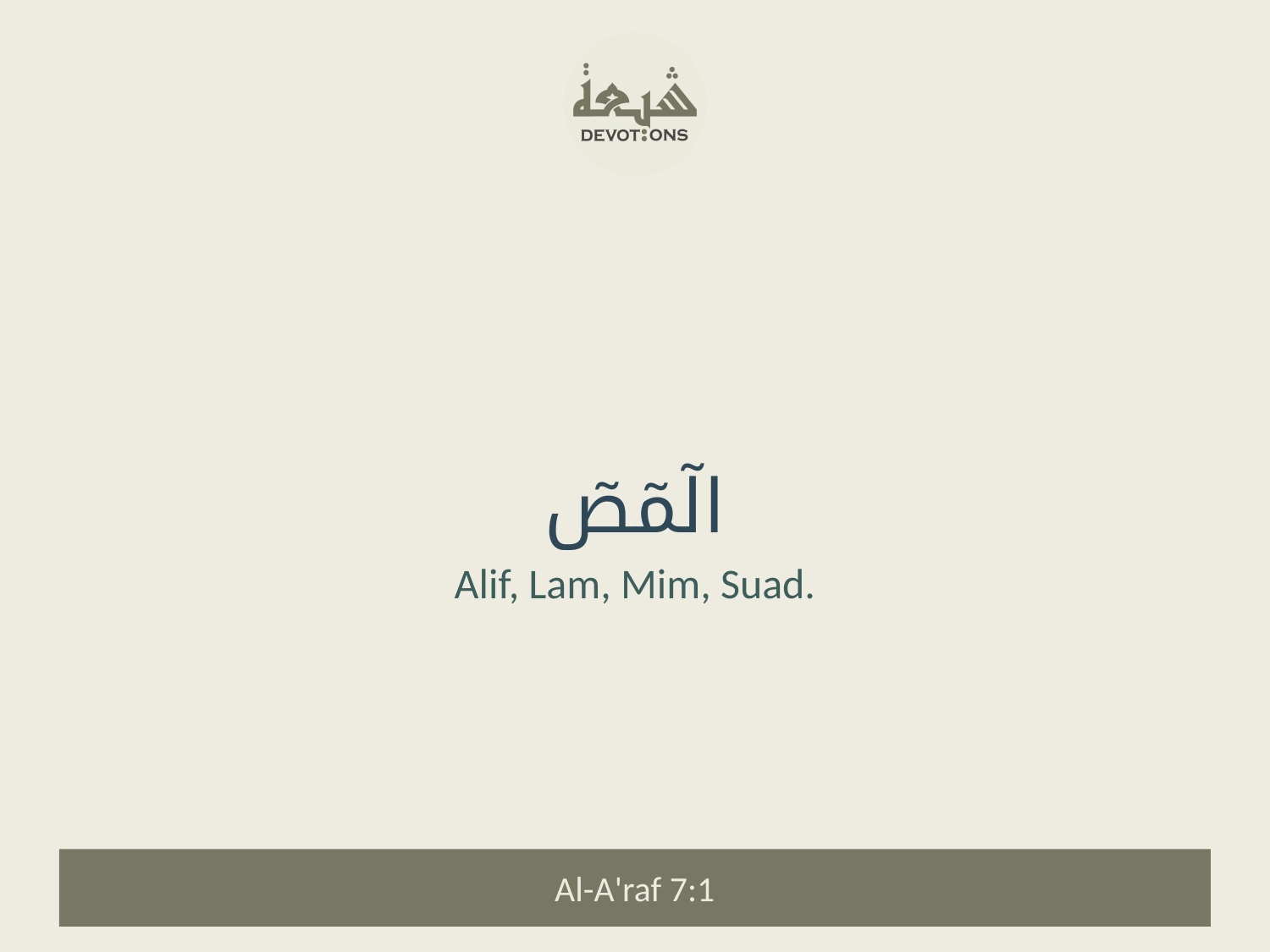

الٓمٓصٓ
Alif, Lam, Mim, Suad.
Al-A'raf 7:1